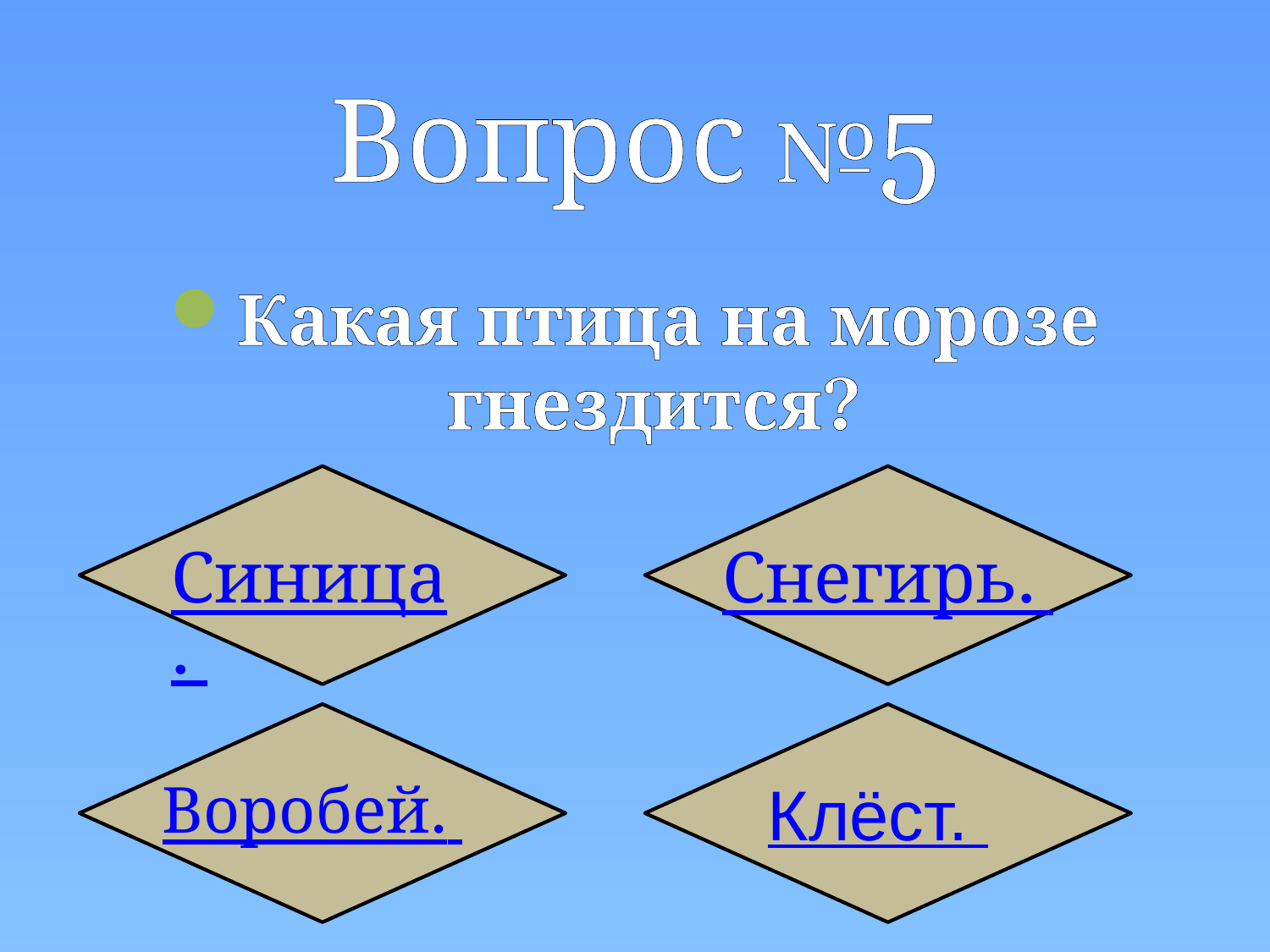

Вопрос №5
Какая птица на морозе гнездится?

Синица.
Снегирь.

Воробей.
Клёст.